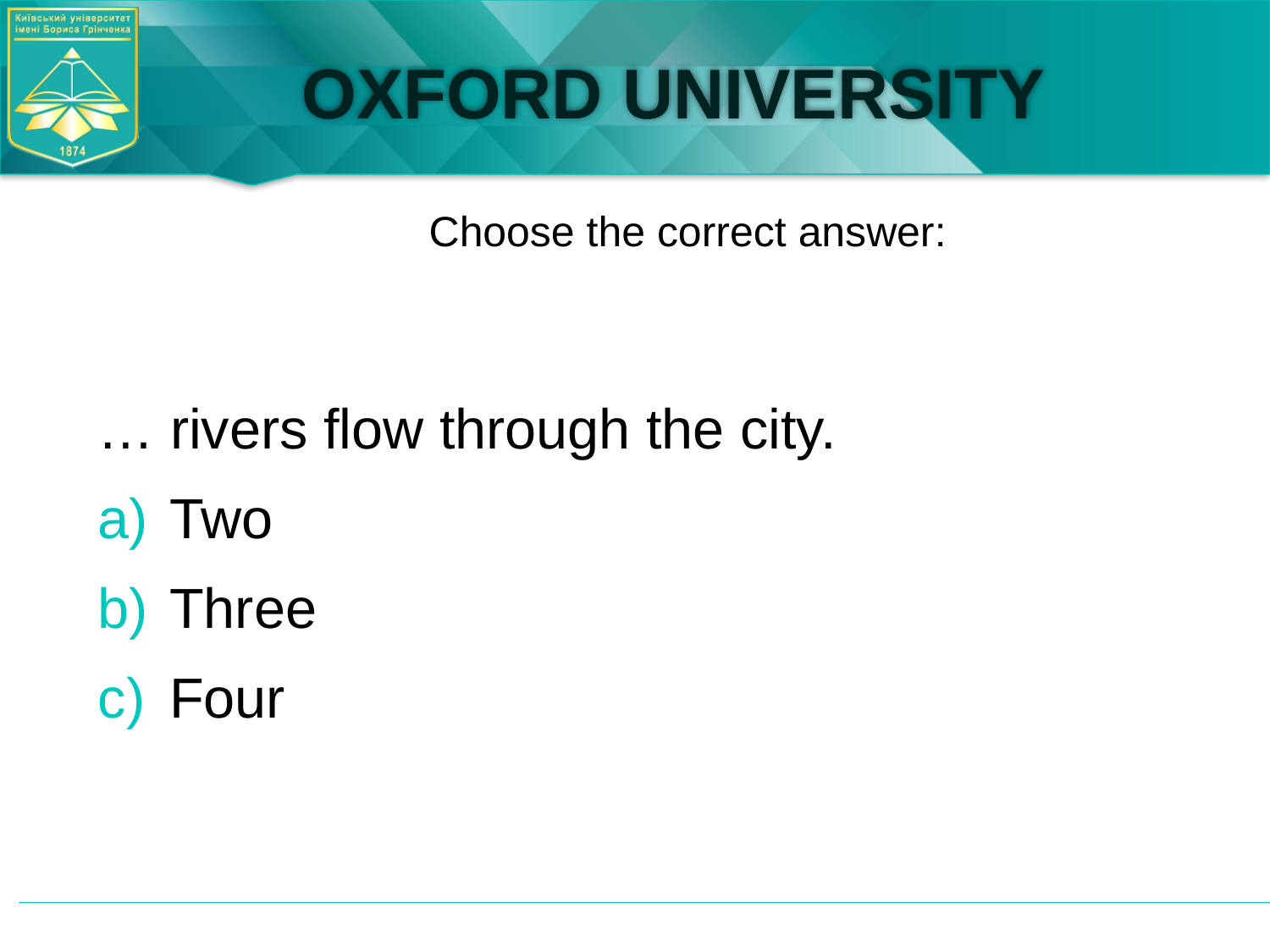

# OXFORD UNIVERSITY
Choose the correct answer:
… rivers flow through the city.
Two
Three
Four